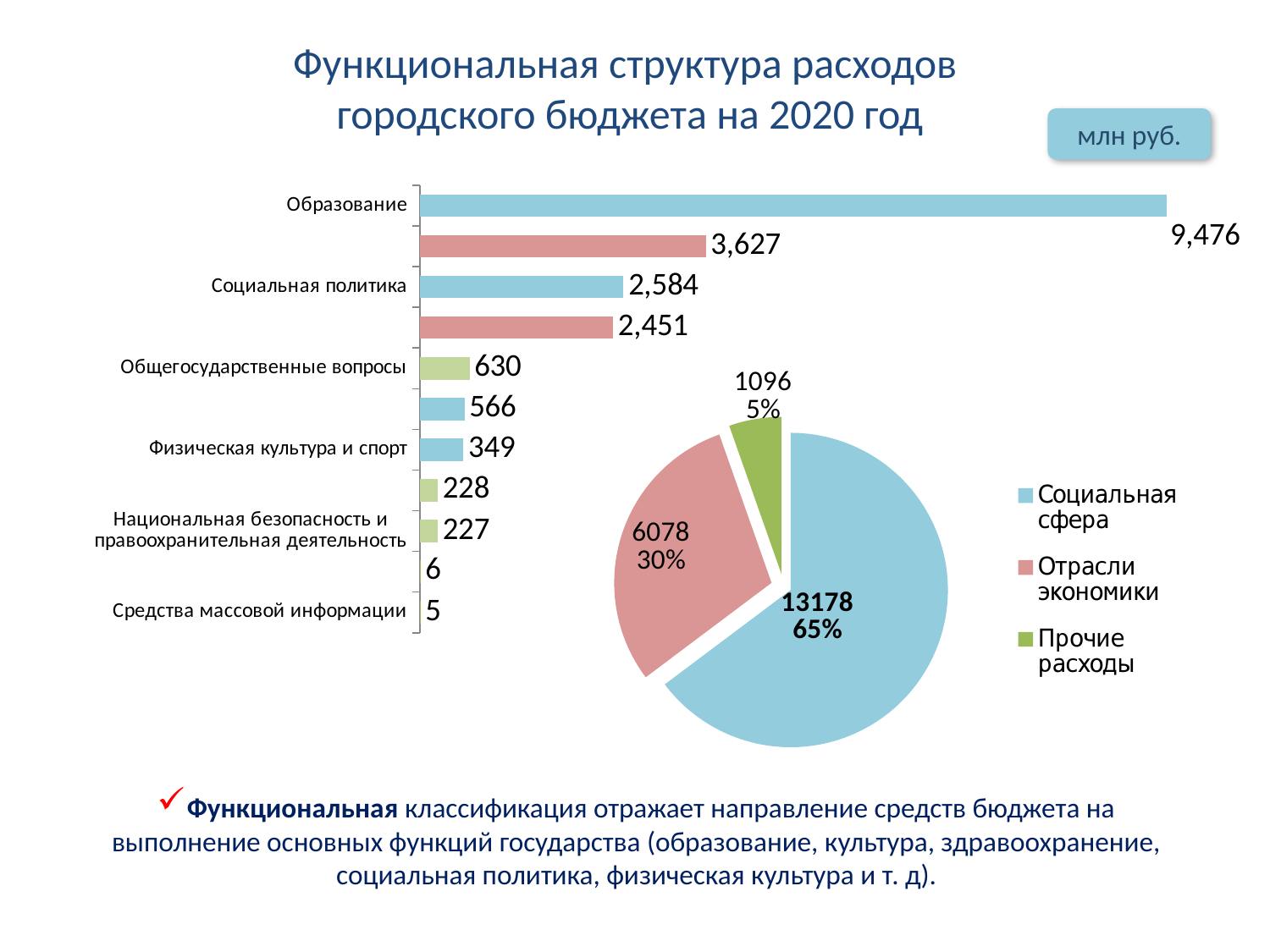

Функциональная структура расходов
городского бюджета на 2020 год
млн руб.

### Chart

| Category | Значения |
|---|---|
| Средства массовой информации | 5.0 |
| Охрана окружающей среды | 6.0 |
| Национальная безопасность и правоохранительная деятельность | 227.0 |
| Обслуживание государственного и муниципального долга | 228.0 |
| Физическая культура и спорт | 553.0 |
| Культура и кинематография | 566.0 |
| Общегосударственные вопросы | 630.0 |
| Жилищно-коммунальное хозяйство | 2451.0 |
| Социальная политика | 2584.0 |
| Национальная экономика | 3627.0 |
| Образование | 9476.0 |

### Chart

| Category | млн руб. |
|---|---|
| Социальная сфера | 13178.0 |
| Отрасли экономики | 6078.0 |
| Прочие расходы | 1096.0 |
Функциональная классификация отражает направление средств бюджета на выполнение основных функций государства (образование, культура, здравоохранение, социальная политика, физическая культура и т. д).
26